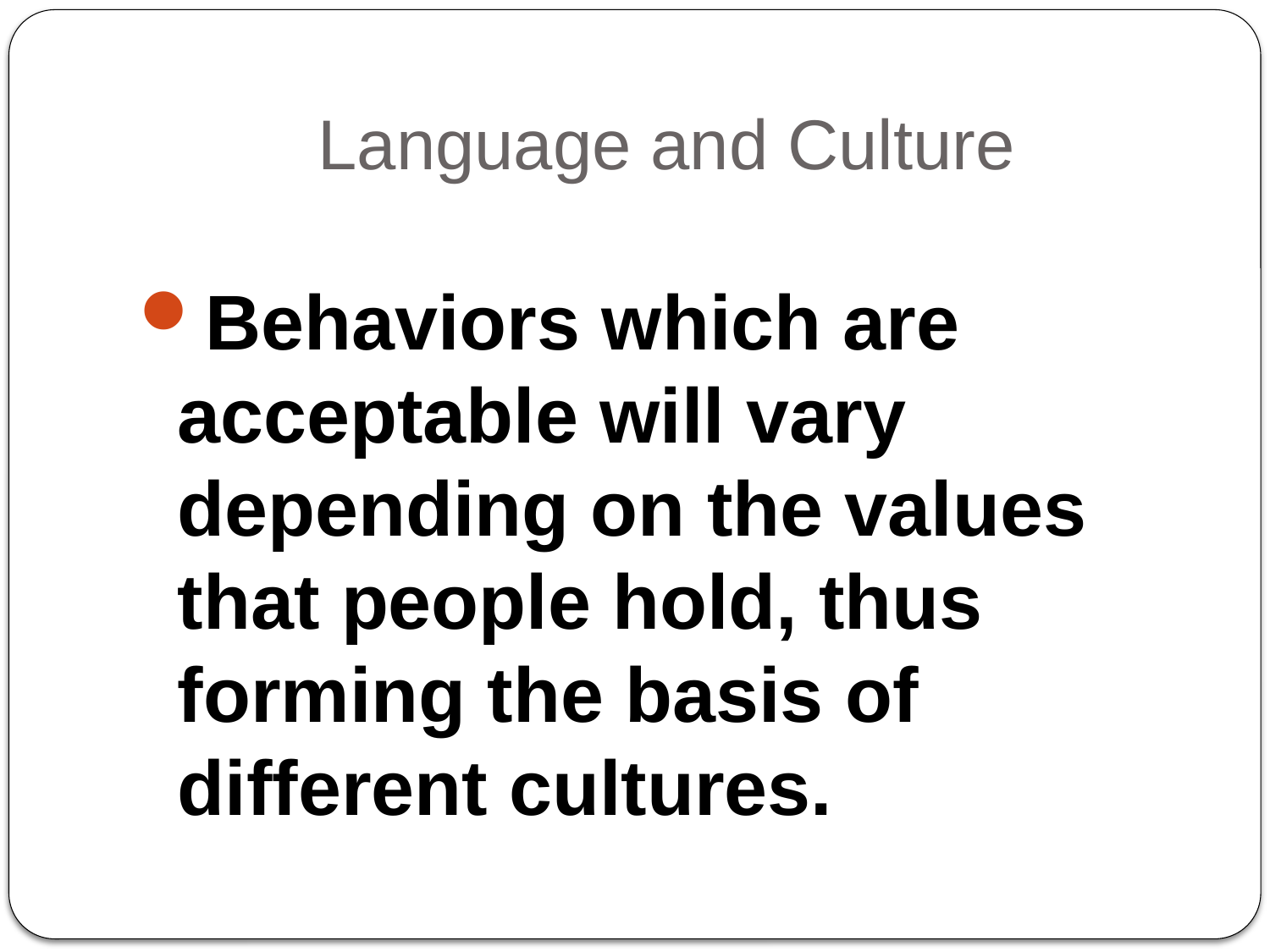

# Language and Culture

Behaviors which are acceptable will vary depending on the values that people hold, thus forming the basis of different cultures.